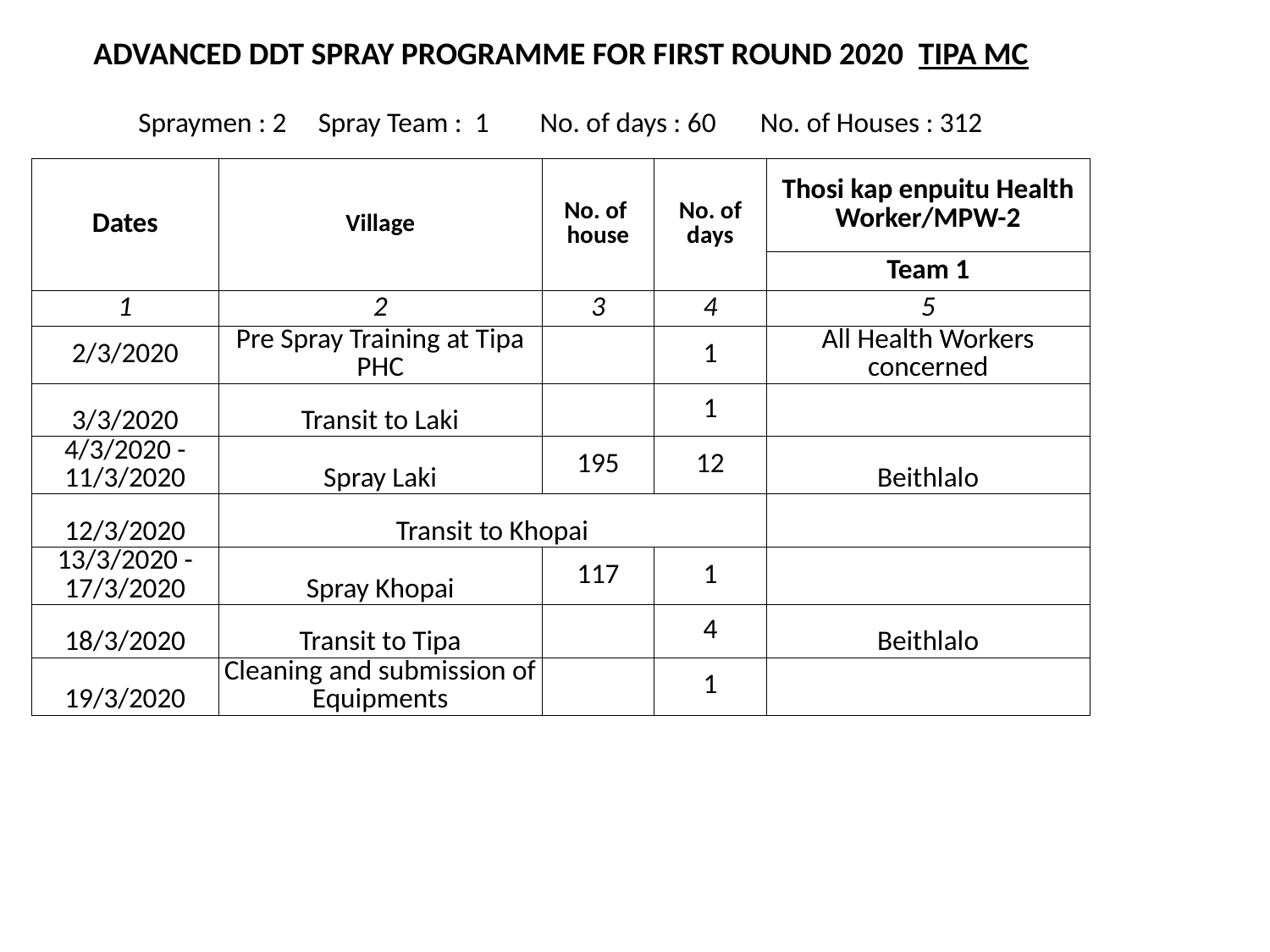

| ADVANCED DDT SPRAY PROGRAMME FOR FIRST ROUND 2020 TIPA MC |  |  |  |  |
| --- | --- | --- | --- | --- |
| Spraymen : 2 Spray Team : 1 No. of days : 60 No. of Houses : 312 |  |  |  |  |
| Dates | Village | No. of house | No. of days | Thosi kap enpuitu Health Worker/MPW-2 |
|  |  |  |  | Team 1 |
| 1 | 2 | 3 | 4 | 5 |
| 2/3/2020 | Pre Spray Training at Tipa PHC |  | 1 | All Health Workers concerned |
| 3/3/2020 | Transit to Laki |  | 1 |  |
| 4/3/2020 - 11/3/2020 | Spray Laki | 195 | 12 | Beithlalo |
| 12/3/2020 | Transit to Khopai |  |  |  |
| 13/3/2020 - 17/3/2020 | Spray Khopai | 117 | 1 |  |
| 18/3/2020 | Transit to Tipa |  | 4 | Beithlalo |
| 19/3/2020 | Cleaning and submission of Equipments |  | 1 |  |